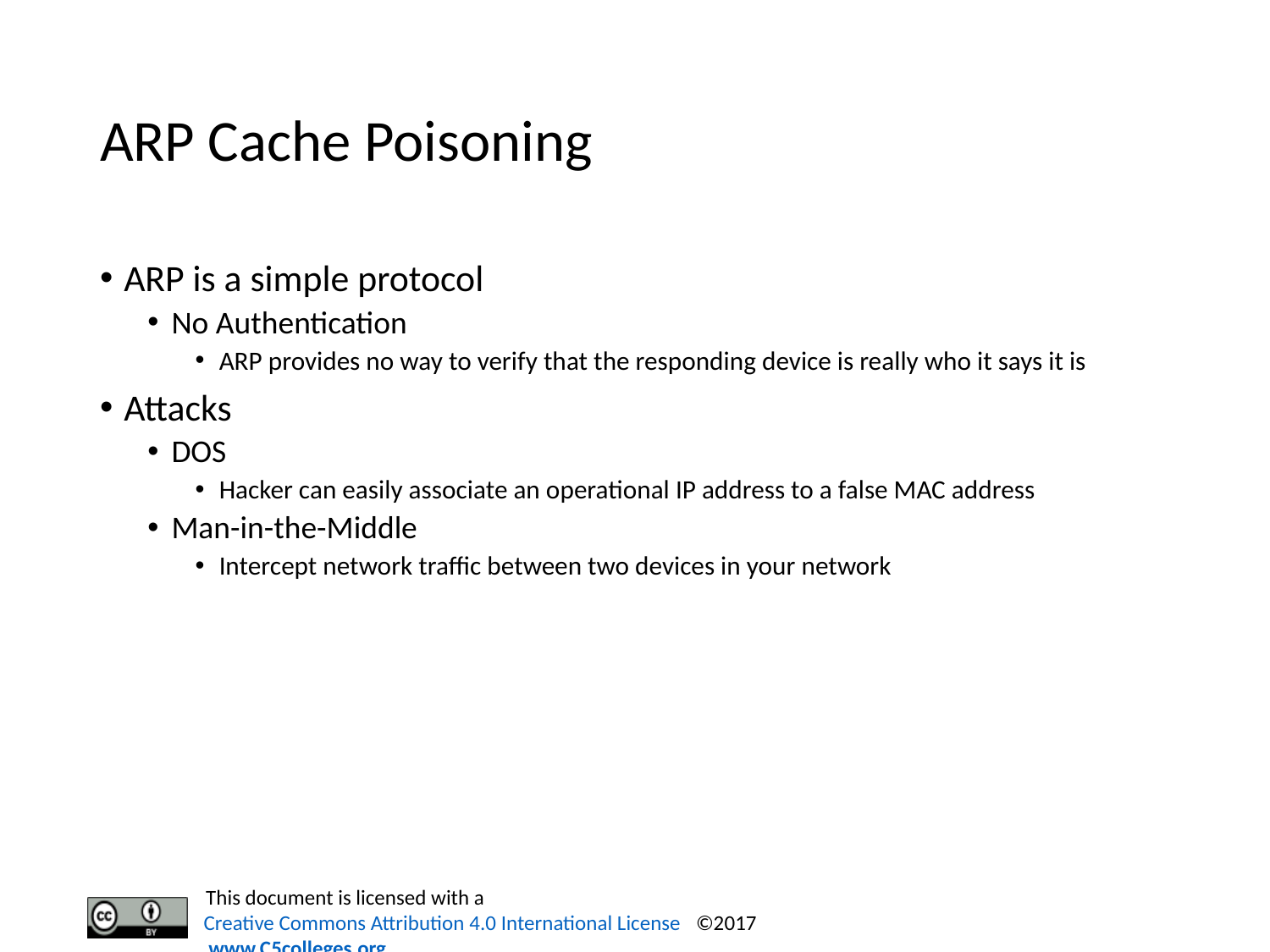

# ARP Cache Poisoning
ARP is a simple protocol
No Authentication
ARP provides no way to verify that the responding device is really who it says it is
Attacks
DOS
Hacker can easily associate an operational IP address to a false MAC address
Man-in-the-Middle
Intercept network traffic between two devices in your network